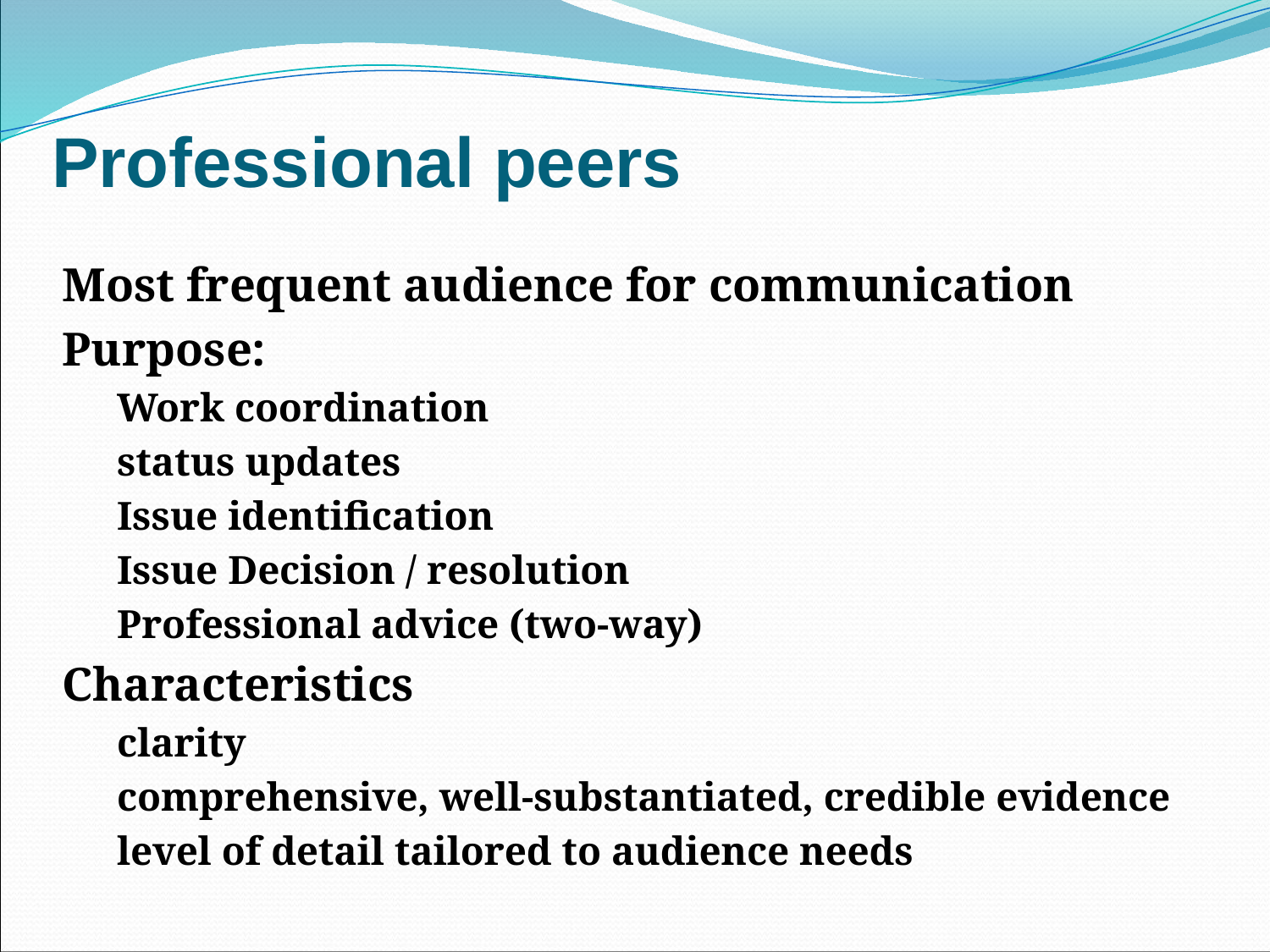

# Professional peers
Most frequent audience for communication
Purpose:
Work coordination
status updates
Issue identification
Issue Decision / resolution
Professional advice (two-way)
Characteristics
clarity
comprehensive, well-substantiated, credible evidence
level of detail tailored to audience needs